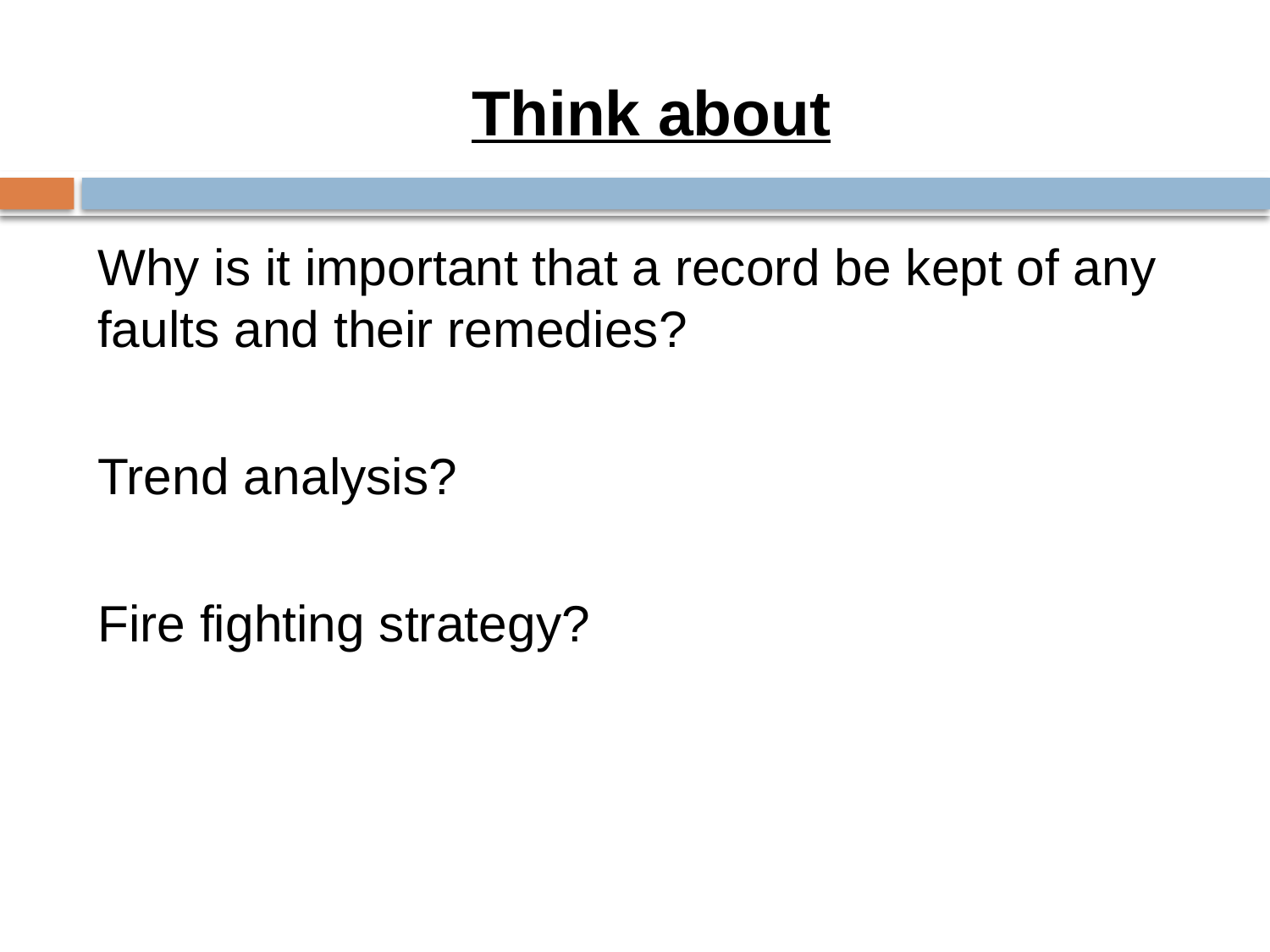

Think about

Why is it important that a record be kept of any faults and their remedies?

Trend analysis?

Fire fighting strategy?